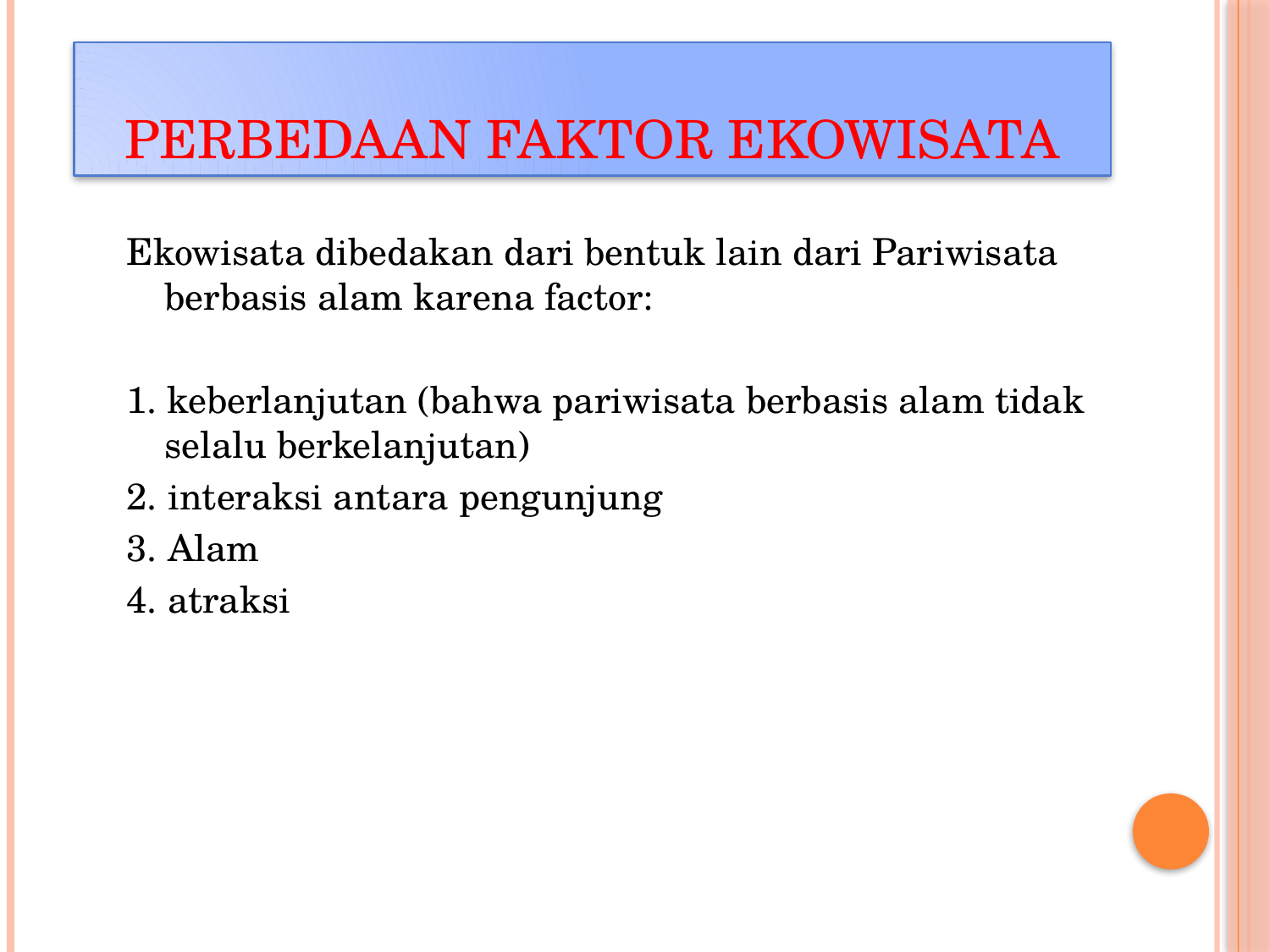

# Perbedaan Faktor Ekowisata
Ekowisata dibedakan dari bentuk lain dari Pariwisata berbasis alam karena factor:

1. keberlanjutan (bahwa pariwisata berbasis alam tidak selalu berkelanjutan)
2. interaksi antara pengunjung
3. Alam
4. atraksi